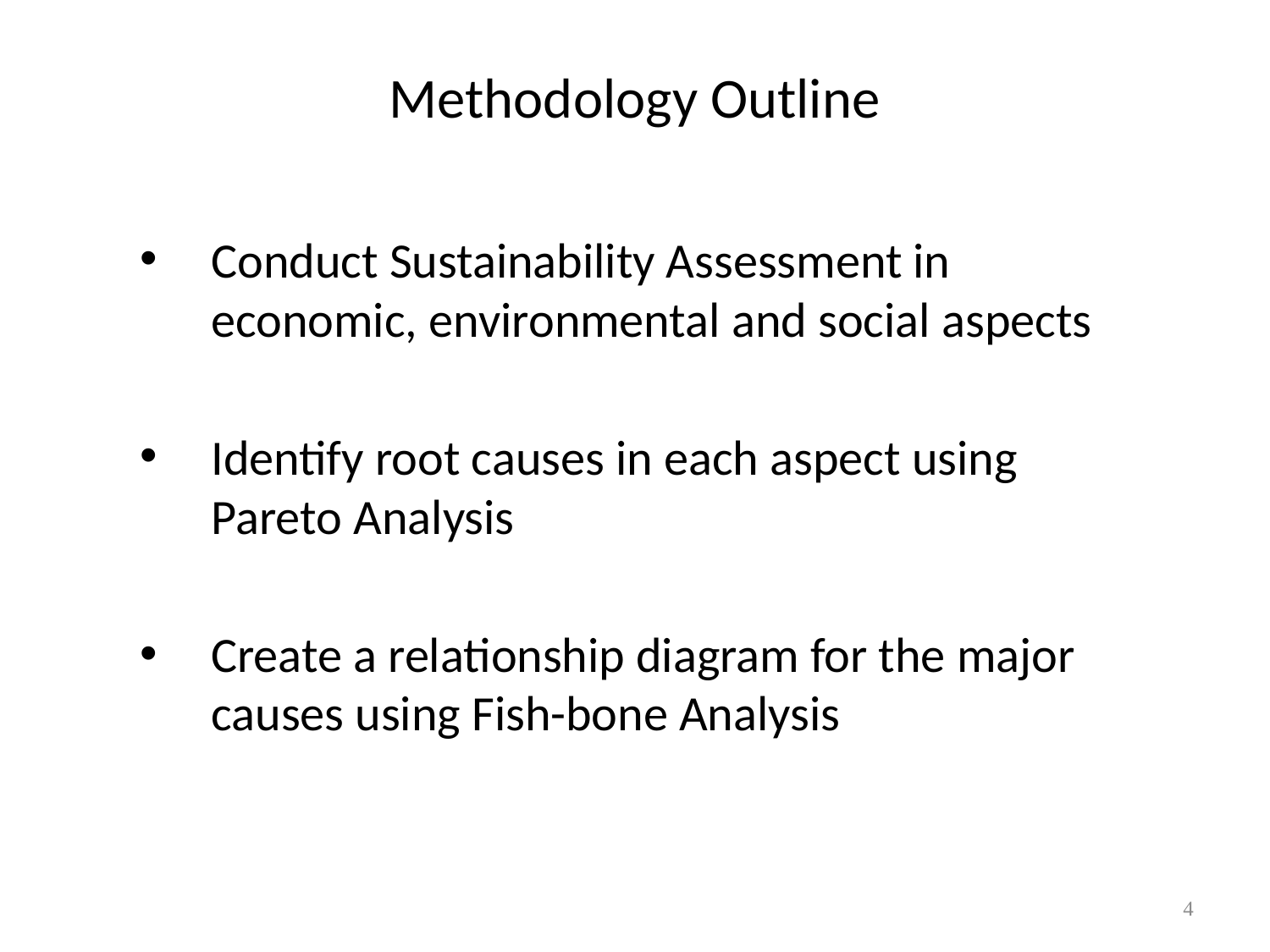

# Methodology Outline
Conduct Sustainability Assessment in economic, environmental and social aspects

Identify root causes in each aspect using Pareto Analysis

Create a relationship diagram for the major causes using Fish-bone Analysis
4